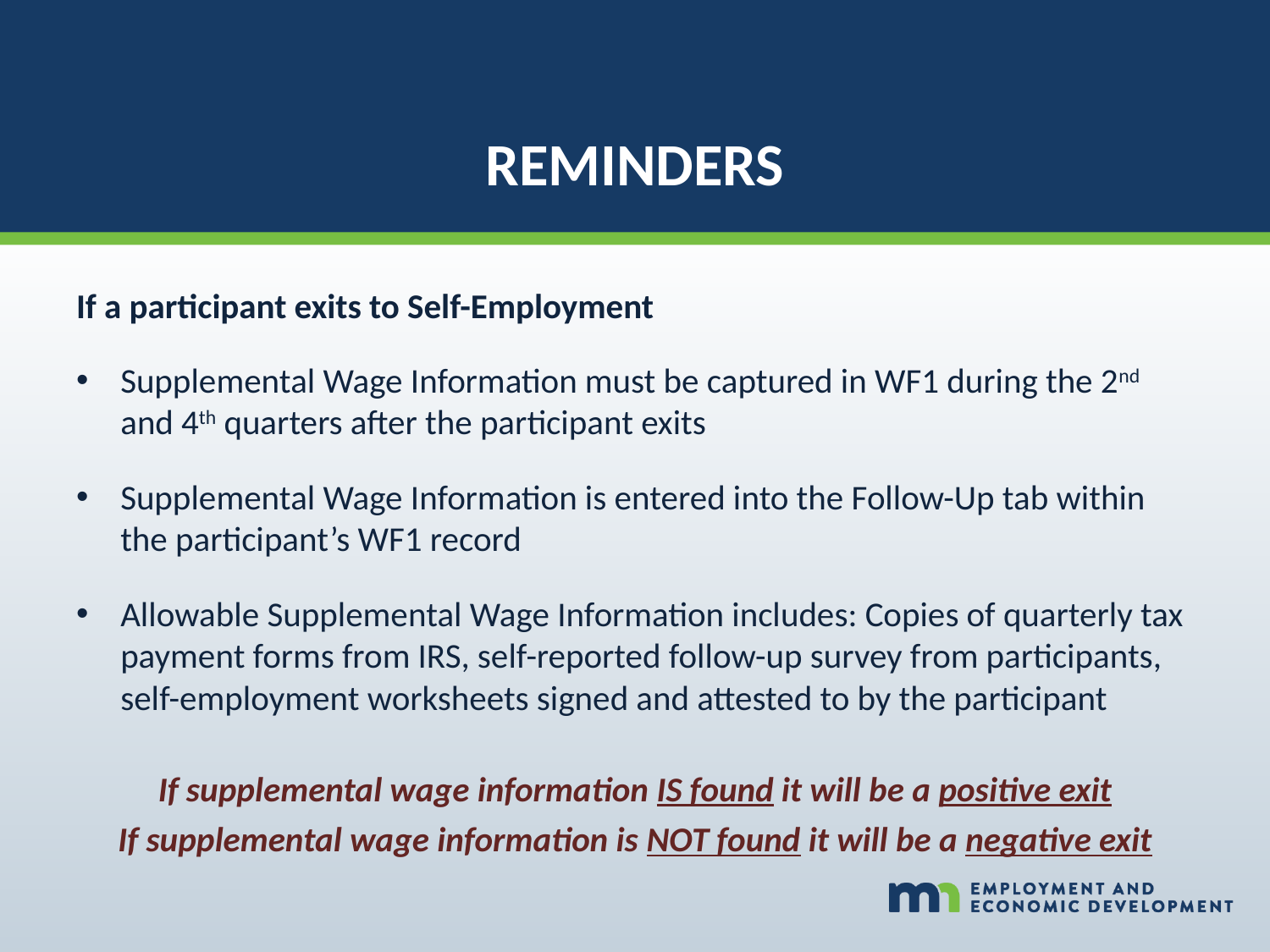

REMINDERS
If a participant exits to Self-Employment
Supplemental Wage Information must be captured in WF1 during the 2nd and 4th quarters after the participant exits
Supplemental Wage Information is entered into the Follow-Up tab within the participant’s WF1 record
Allowable Supplemental Wage Information includes: Copies of quarterly tax payment forms from IRS, self-reported follow-up survey from participants, self-employment worksheets signed and attested to by the participant
If supplemental wage information IS found it will be a positive exit
If supplemental wage information is NOT found it will be a negative exit